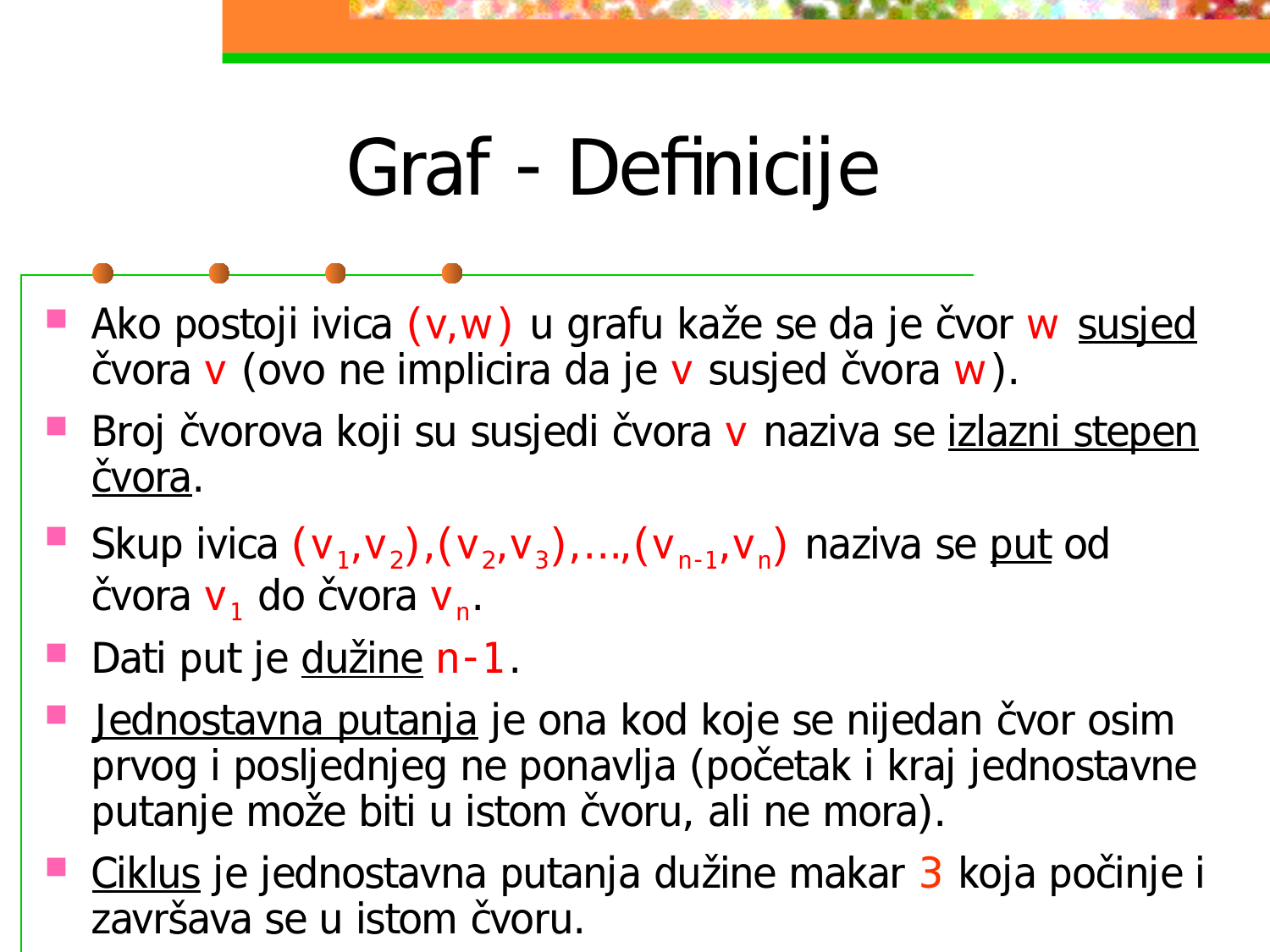

# Graf - Definicije
Ako postoji ivica (v,w) u grafu kaže se da je čvor w susjed čvora v (ovo ne implicira da je v susjed čvora w).
Broj čvorova koji su susjedi čvora v naziva se izlazni stepen čvora.
Skup ivica (v1,v2),(v2,v3),...,(vn-1,vn) naziva se put od čvora v1 do čvora vn.
Dati put je dužine n-1.
Jednostavna putanja je ona kod koje se nijedan čvor osim prvog i posljednjeg ne ponavlja (početak i kraj jednostavne putanje može biti u istom čvoru, ali ne mora).
Ciklus je jednostavna putanja dužine makar 3 koja počinje i završava se u istom čvoru.